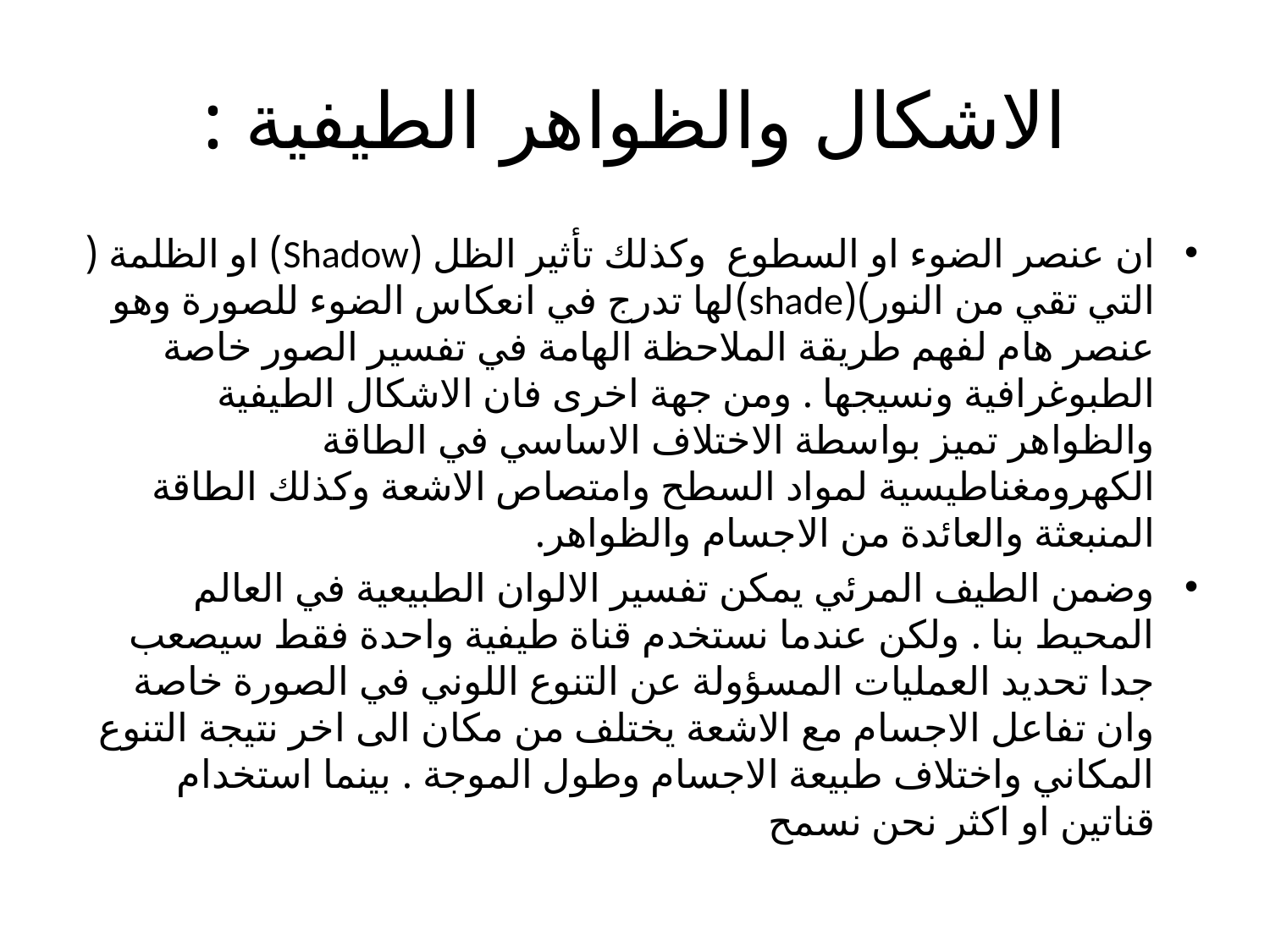

# الاشكال والظواهر الطيفية :
ان عنصر الضوء او السطوع  وكذلك تأثير الظل (Shadow) او الظلمة ( التي تقي من النور)(shade)لها تدرج في انعكاس الضوء للصورة وهو عنصر هام لفهم طريقة الملاحظة الهامة في تفسير الصور خاصة الطبوغرافية ونسيجها . ومن جهة اخرى فان الاشكال الطيفية والظواهر تميز بواسطة الاختلاف الاساسي في الطاقة الكهرومغناطيسية لمواد السطح وامتصاص الاشعة وكذلك الطاقة المنبعثة والعائدة من الاجسام والظواهر.
وضمن الطيف المرئي يمكن تفسير الالوان الطبيعية في العالم المحيط بنا . ولكن عندما نستخدم قناة طيفية واحدة فقط سيصعب جدا تحديد العمليات المسؤولة عن التنوع اللوني في الصورة خاصة وان تفاعل الاجسام مع الاشعة يختلف من مكان الى اخر نتيجة التنوع المكاني واختلاف طبيعة الاجسام وطول الموجة . بينما استخدام قناتين او اكثر نحن نسمح